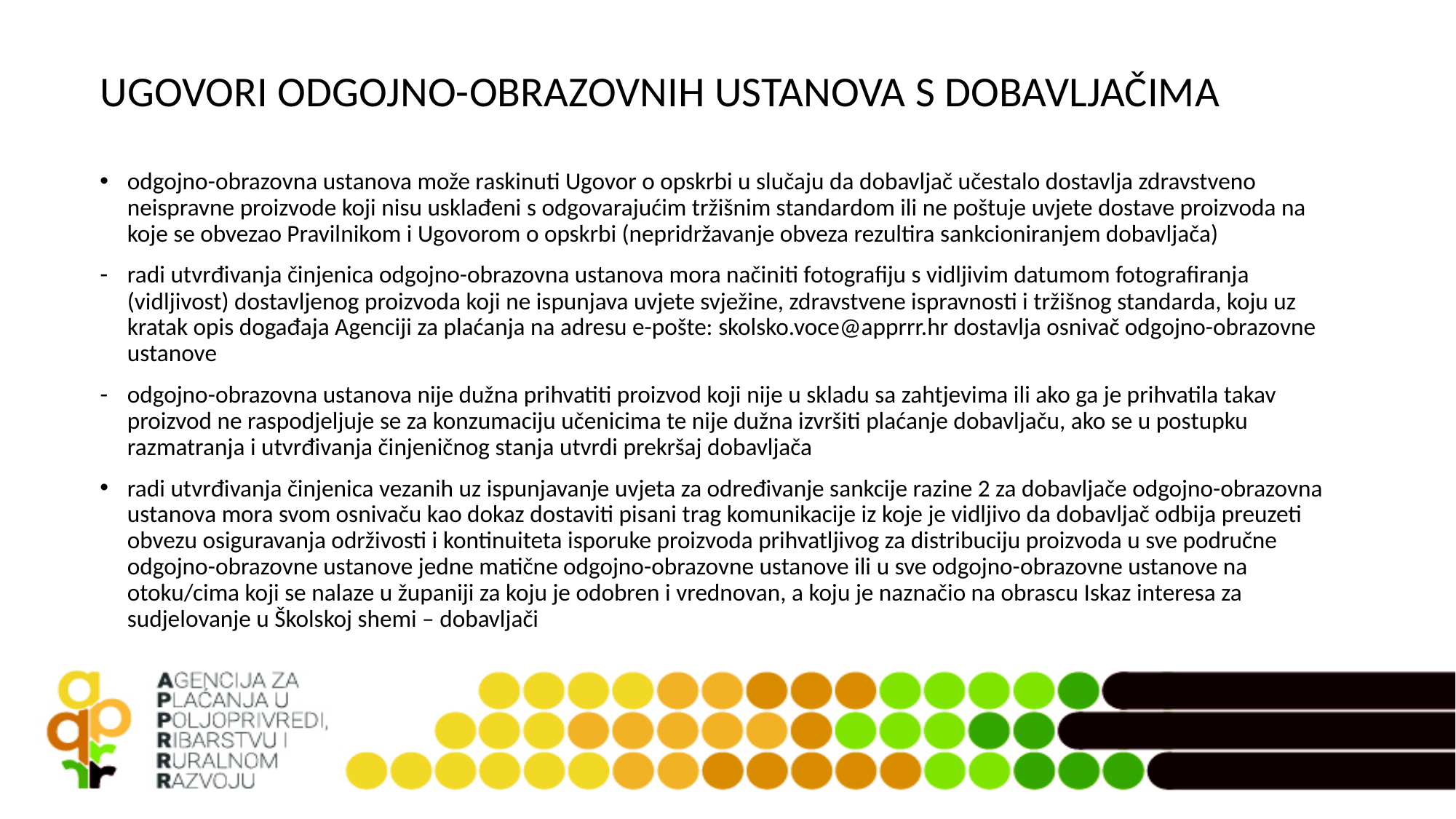

# UGOVORI ODGOJNO-OBRAZOVNIH USTANOVA S DOBAVLJAČIMA
odgojno-obrazovna ustanova može raskinuti Ugovor o opskrbi u slučaju da dobavljač učestalo dostavlja zdravstveno neispravne proizvode koji nisu usklađeni s odgovarajućim tržišnim standardom ili ne poštuje uvjete dostave proizvoda na koje se obvezao Pravilnikom i Ugovorom o opskrbi (nepridržavanje obveza rezultira sankcioniranjem dobavljača)
radi utvrđivanja činjenica odgojno-obrazovna ustanova mora načiniti fotografiju s vidljivim datumom fotografiranja (vidljivost) dostavljenog proizvoda koji ne ispunjava uvjete svježine, zdravstvene ispravnosti i tržišnog standarda, koju uz kratak opis događaja Agenciji za plaćanja na adresu e-pošte: skolsko.voce@apprrr.hr dostavlja osnivač odgojno-obrazovne ustanove
odgojno-obrazovna ustanova nije dužna prihvatiti proizvod koji nije u skladu sa zahtjevima ili ako ga je prihvatila takav proizvod ne raspodjeljuje se za konzumaciju učenicima te nije dužna izvršiti plaćanje dobavljaču, ako se u postupku razmatranja i utvrđivanja činjeničnog stanja utvrdi prekršaj dobavljača
radi utvrđivanja činjenica vezanih uz ispunjavanje uvjeta za određivanje sankcije razine 2 za dobavljače odgojno-obrazovna ustanova mora svom osnivaču kao dokaz dostaviti pisani trag komunikacije iz koje je vidljivo da dobavljač odbija preuzeti obvezu osiguravanja održivosti i kontinuiteta isporuke proizvoda prihvatljivog za distribuciju proizvoda u sve područne odgojno-obrazovne ustanove jedne matične odgojno-obrazovne ustanove ili u sve odgojno-obrazovne ustanove na otoku/cima koji se nalaze u županiji za koju je odobren i vrednovan, a koju je naznačio na obrascu Iskaz interesa za sudjelovanje u Školskoj shemi – dobavljači